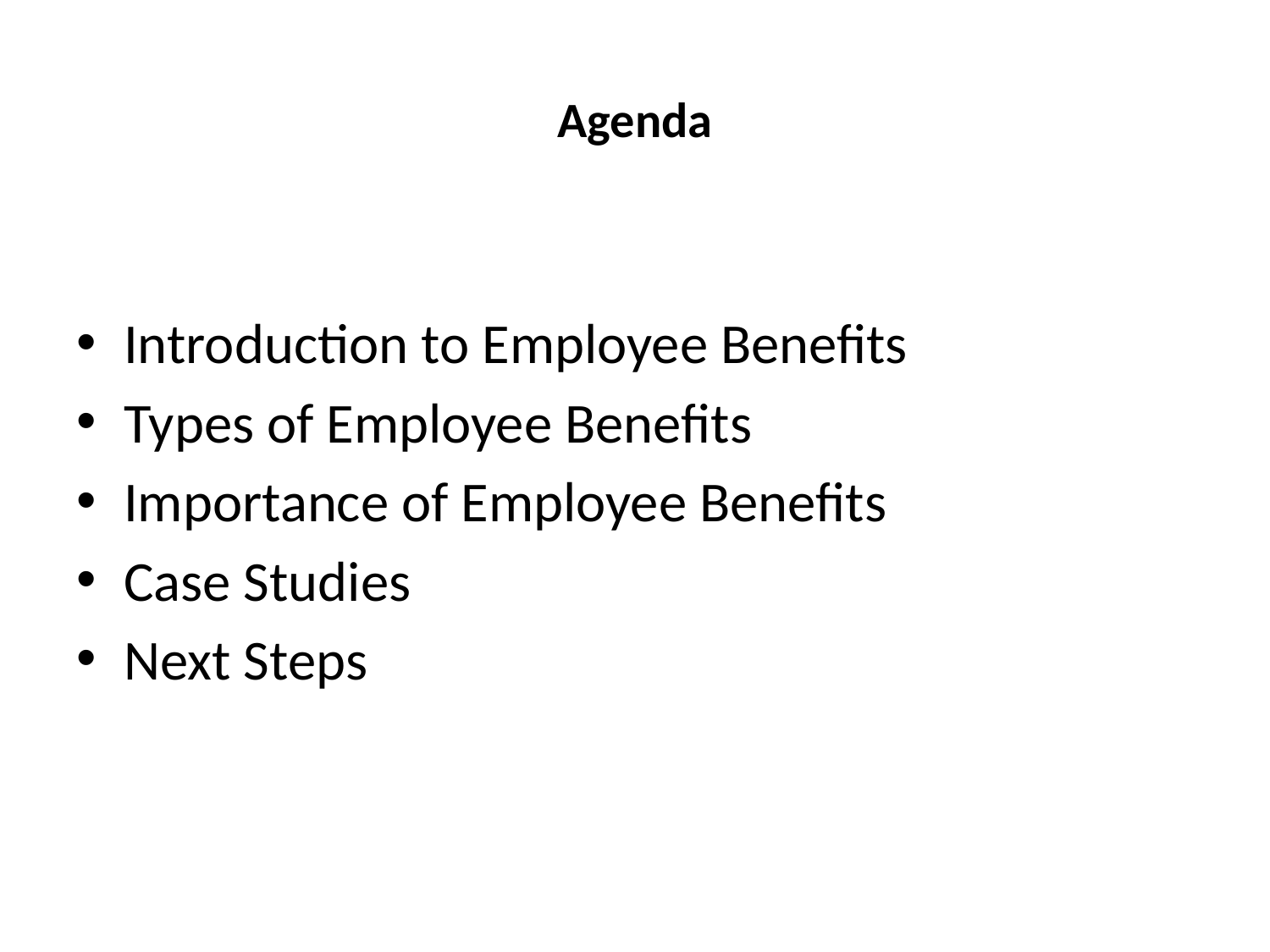

# Agenda

Introduction to Employee Benefits
Types of Employee Benefits
Importance of Employee Benefits
Case Studies
Next Steps